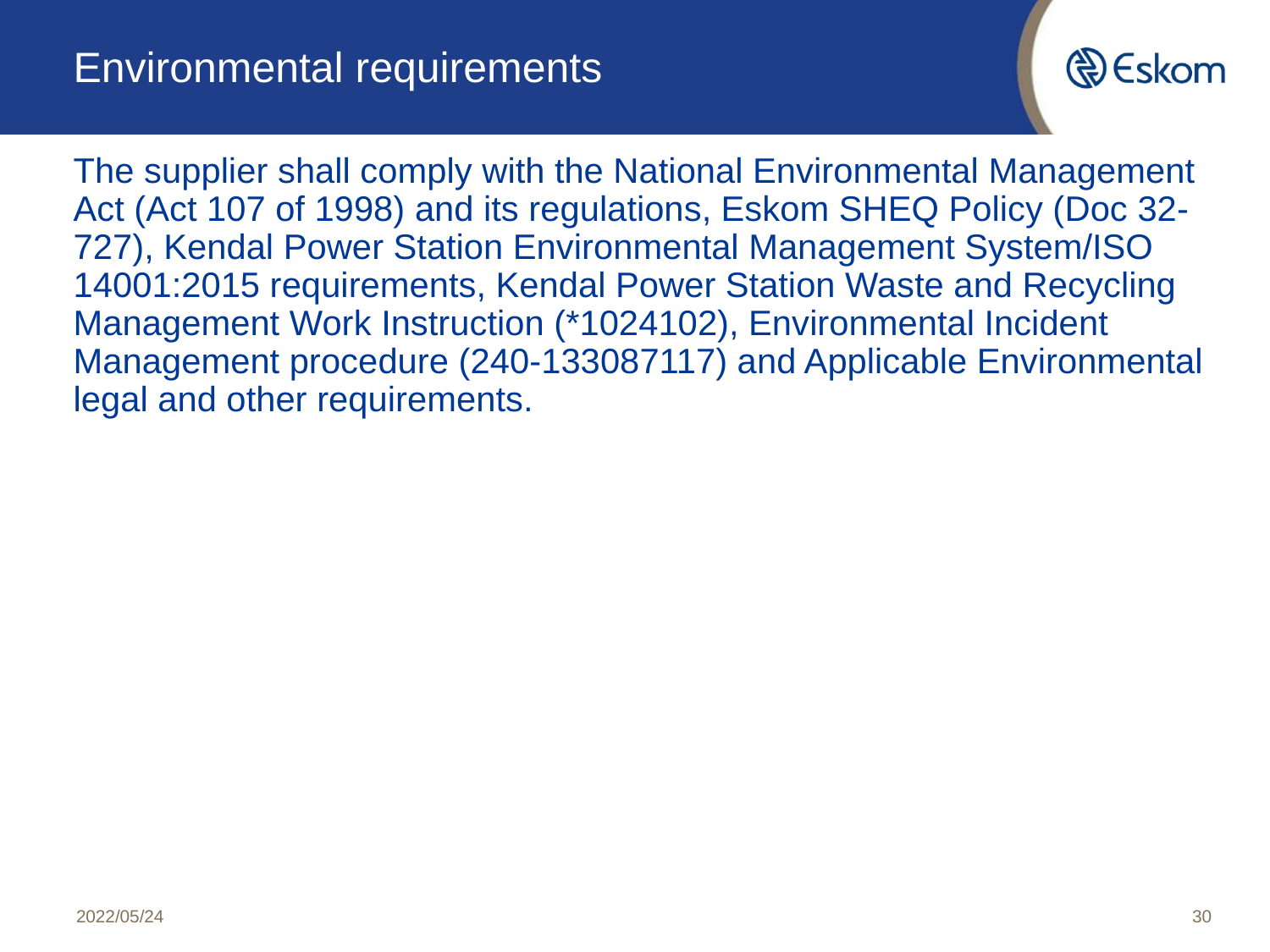

# Environmental requirements
The supplier shall comply with the National Environmental Management Act (Act 107 of 1998) and its regulations, Eskom SHEQ Policy (Doc 32-727), Kendal Power Station Environmental Management System/ISO 14001:2015 requirements, Kendal Power Station Waste and Recycling Management Work Instruction (*1024102), Environmental Incident Management procedure (240-133087117) and Applicable Environmental legal and other requirements.

2022/05/24
30